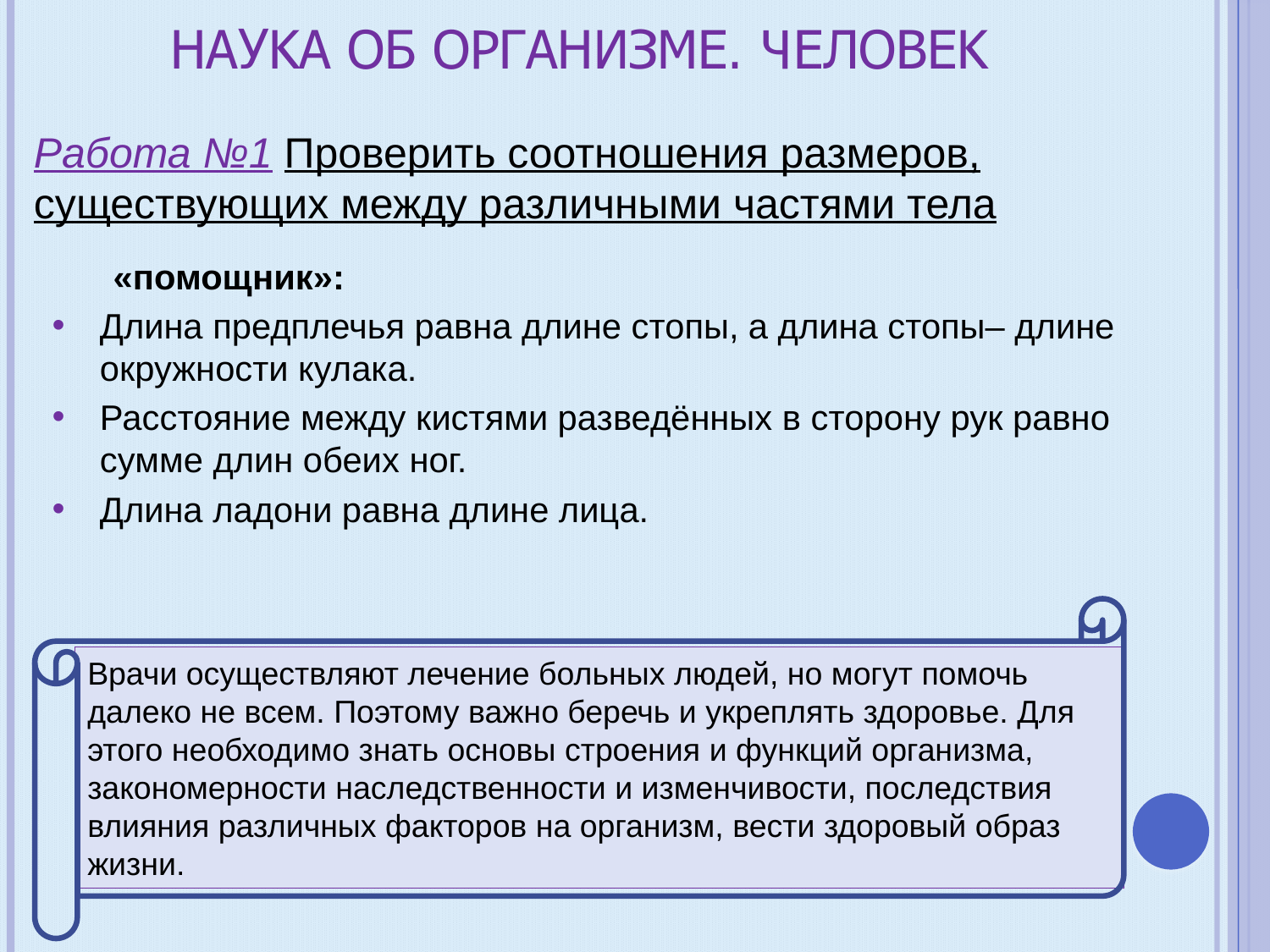

# НАУКА ОБ ОРГАНИЗМЕ. ЧЕЛОВЕК
Работа №1 Проверить соотношения размеров, существующих между различными частями тела

      «помощник»:
Длина предплечья равна длине стопы, а длина стопы– длине окружности кулака.
Расстояние между кистями разведённых в сторону рук равно сумме длин обеих ног.
Длина ладони равна длине лица.

Врачи осуществляют лечение больных людей, но могут помочь далеко не всем. Поэтому важно беречь и укреплять здоровье. Для этого необходимо знать основы строения и функций организма, закономерности наследственности и изменчивости, последствия влияния различных факторов на организм, вести здоровый образ жизни.